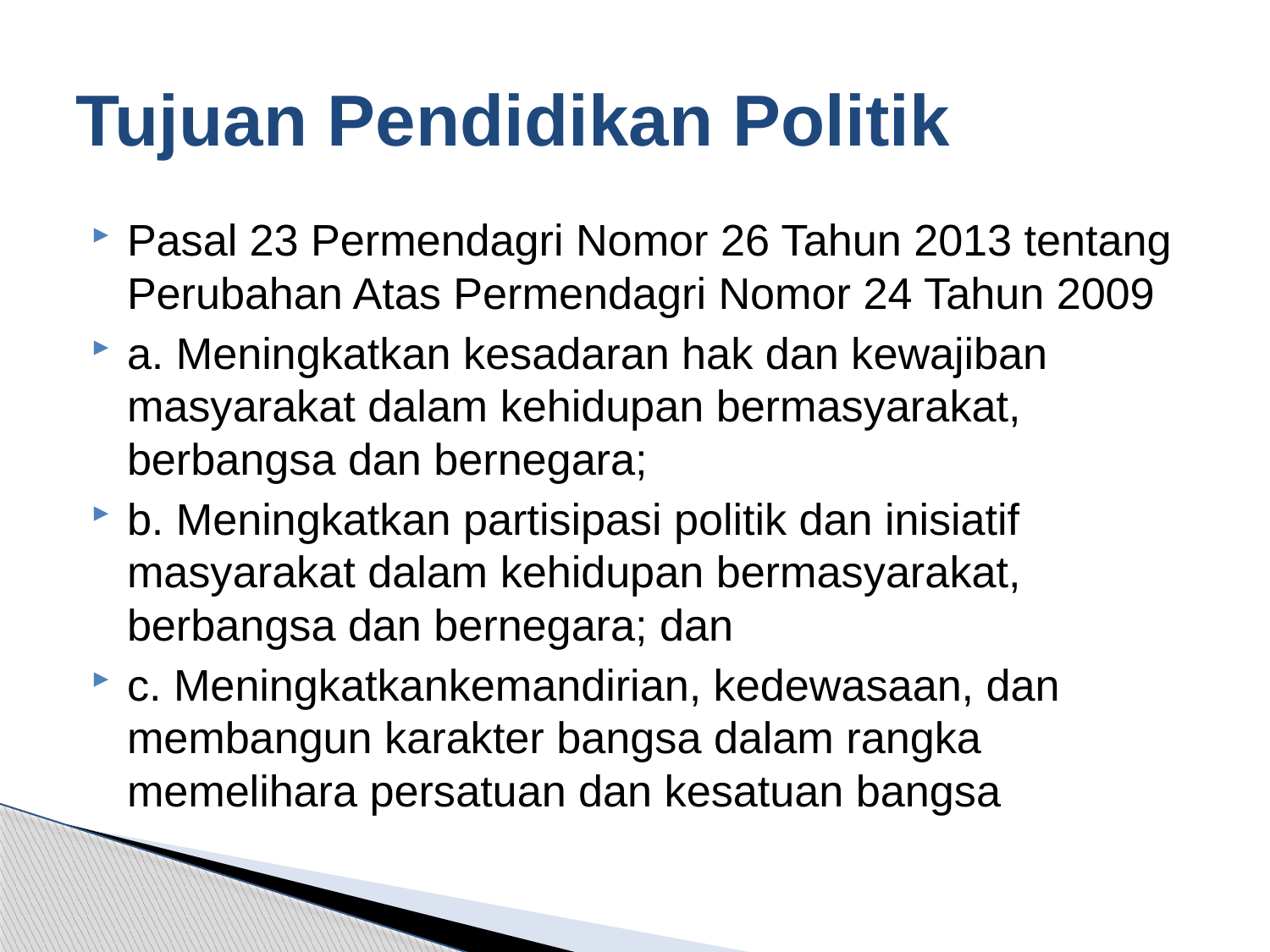

# Tujuan Pendidikan Politik
Pasal 23 Permendagri Nomor 26 Tahun 2013 tentang Perubahan Atas Permendagri Nomor 24 Tahun 2009
a. Meningkatkan kesadaran hak dan kewajiban masyarakat dalam kehidupan bermasyarakat, berbangsa dan bernegara;
b. Meningkatkan partisipasi politik dan inisiatif masyarakat dalam kehidupan bermasyarakat, berbangsa dan bernegara; dan
c. Meningkatkankemandirian, kedewasaan, dan membangun karakter bangsa dalam rangka memelihara persatuan dan kesatuan bangsa